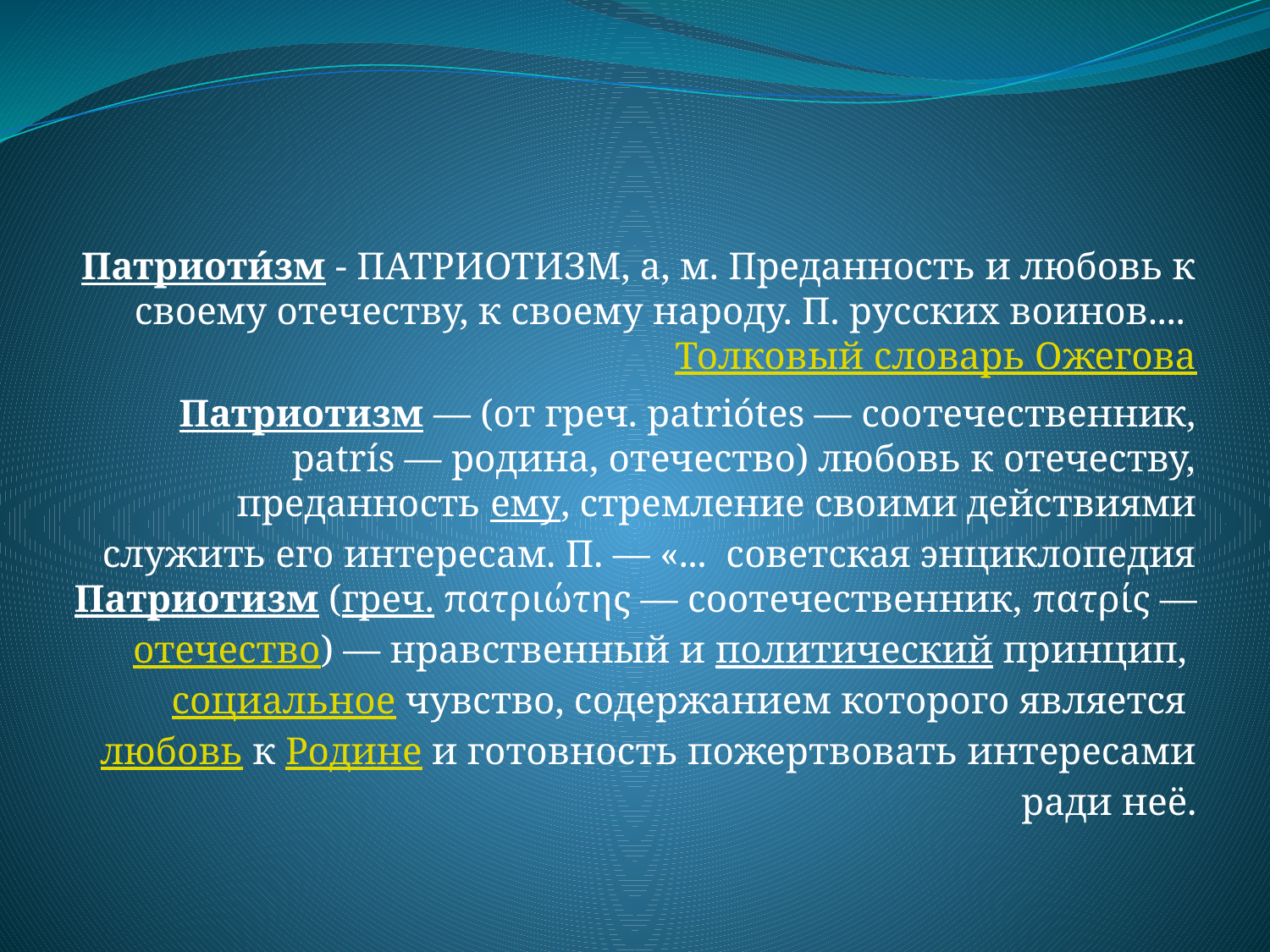

#
Патриоти́зм - ПАТРИОТИЗМ, а, м. Преданность и любовь к своему отечеству, к своему народу. П. русских воинов.... Толковый словарь Ожегова
Патриотизм — (от греч. patriótes — соотечественник, patrís — родина, отечество) любовь к отечеству, преданность ему, стремление своими действиями служить его интересам. П. — «...  советская энциклопедия
Патриотизм (греч. πατριώτης — соотечественник, πατρίς — отечество) — нравственный и политический принцип, социальное чувство, содержанием которого является любовь к Родине и готовность пожертвовать интересами ради неё.